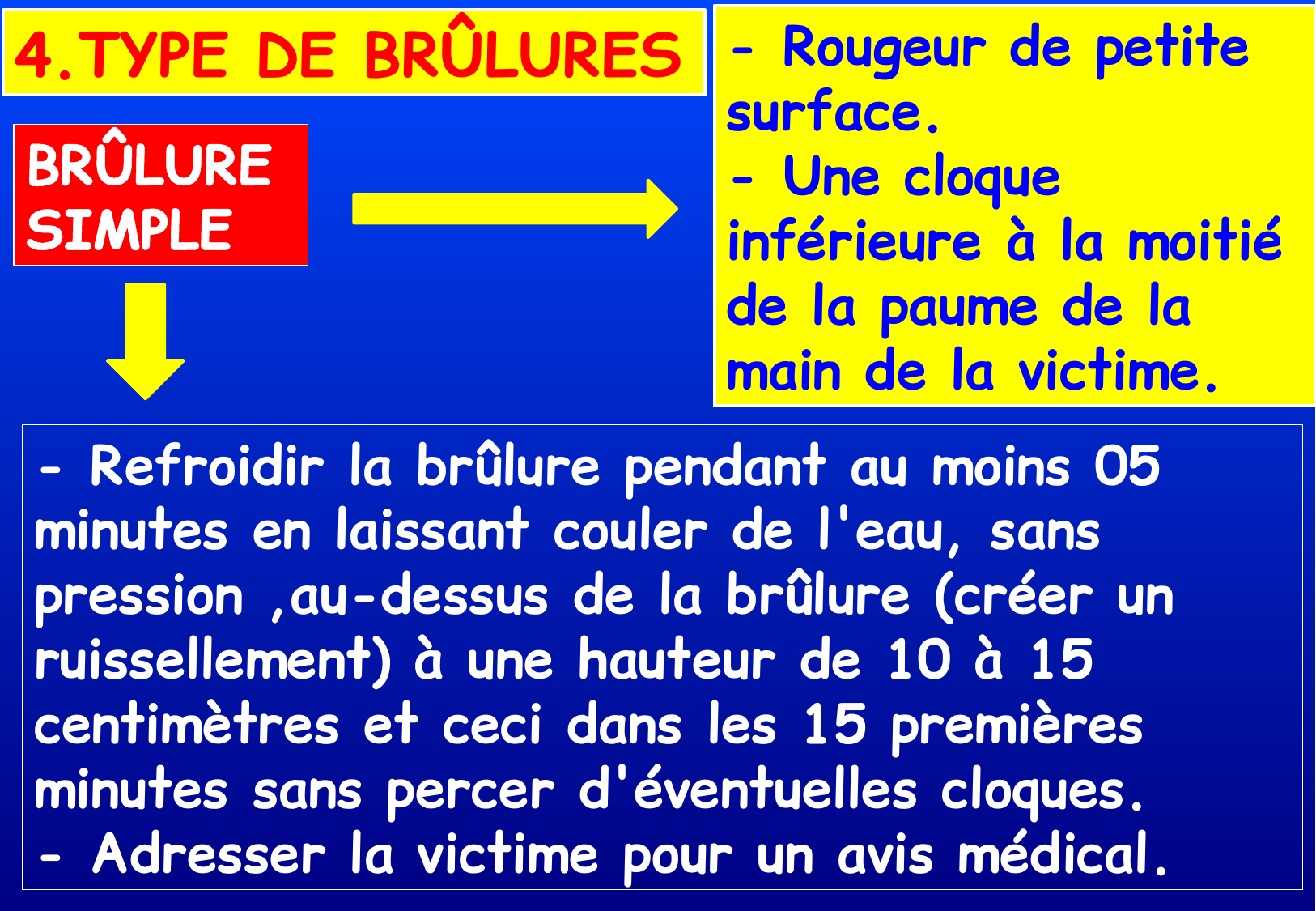

- Rougeur de petite surface.
- Une cloque inférieure à la moitié de la paume de la main de la victime.
4.TYPE DE BRÛLURES
BRÛLURE
SIMPLE

- Refroidir la brûlure pendant au moins 05 minutes en laissant couler de l'eau, sans pression ,au-dessus de la brûlure (créer un ruissellement) à une hauteur de 10 à 15 centimètres et ceci dans les 15 premières minutes sans percer d'éventuelles cloques.
- Adresser la victime pour un avis médical.